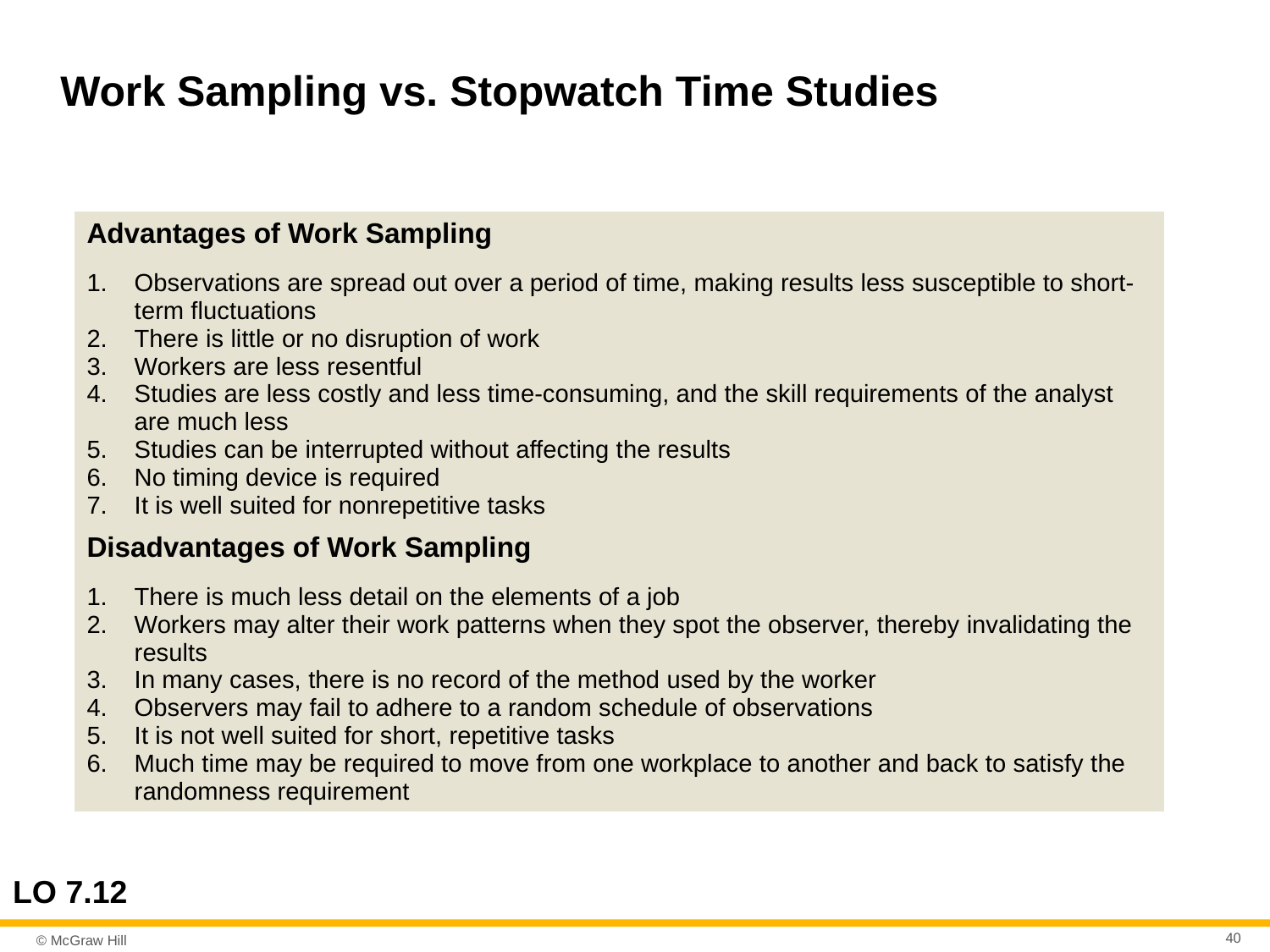

# Work Sampling vs. Stopwatch Time Studies
| Advantages of Work Sampling |
| --- |
| Observations are spread out over a period of time, making results less susceptible to short-term fluctuations There is little or no disruption of work Workers are less resentful Studies are less costly and less time-consuming, and the skill requirements of the analyst are much less Studies can be interrupted without affecting the results No timing device is required It is well suited for nonrepetitive tasks |
| Disadvantages of Work Sampling |
| There is much less detail on the elements of a job Workers may alter their work patterns when they spot the observer, thereby invalidating the results In many cases, there is no record of the method used by the worker Observers may fail to adhere to a random schedule of observations It is not well suited for short, repetitive tasks Much time may be required to move from one workplace to another and back to satisfy the randomness requirement |
LO 7.12